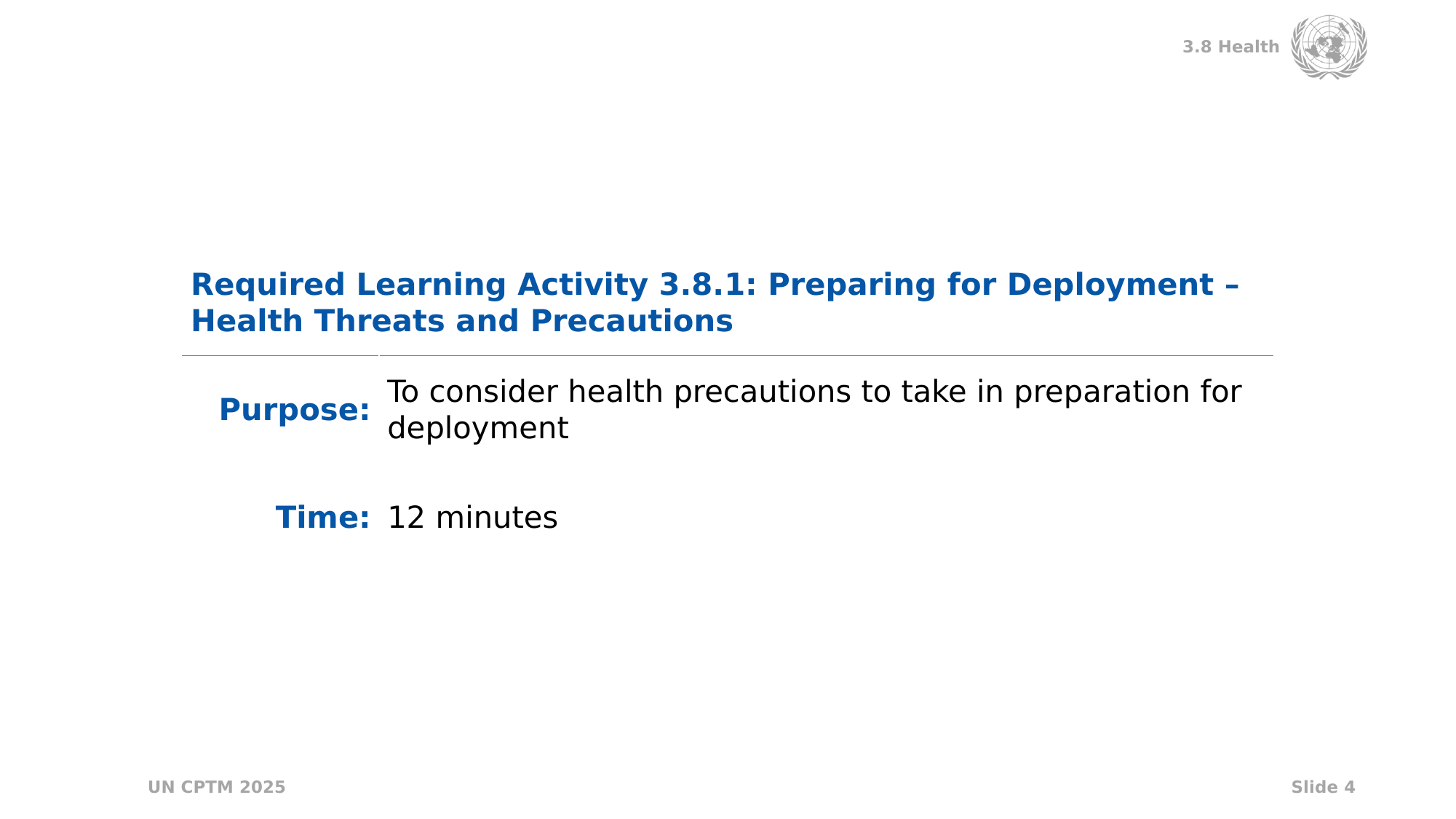

| Required Learning Activity 3.8.1: Preparing for Deployment – Health Threats and Precautions |  |
| --- | --- |
| Purpose: | To consider health precautions to take in preparation for deployment |
| Time: | 12 minutes |